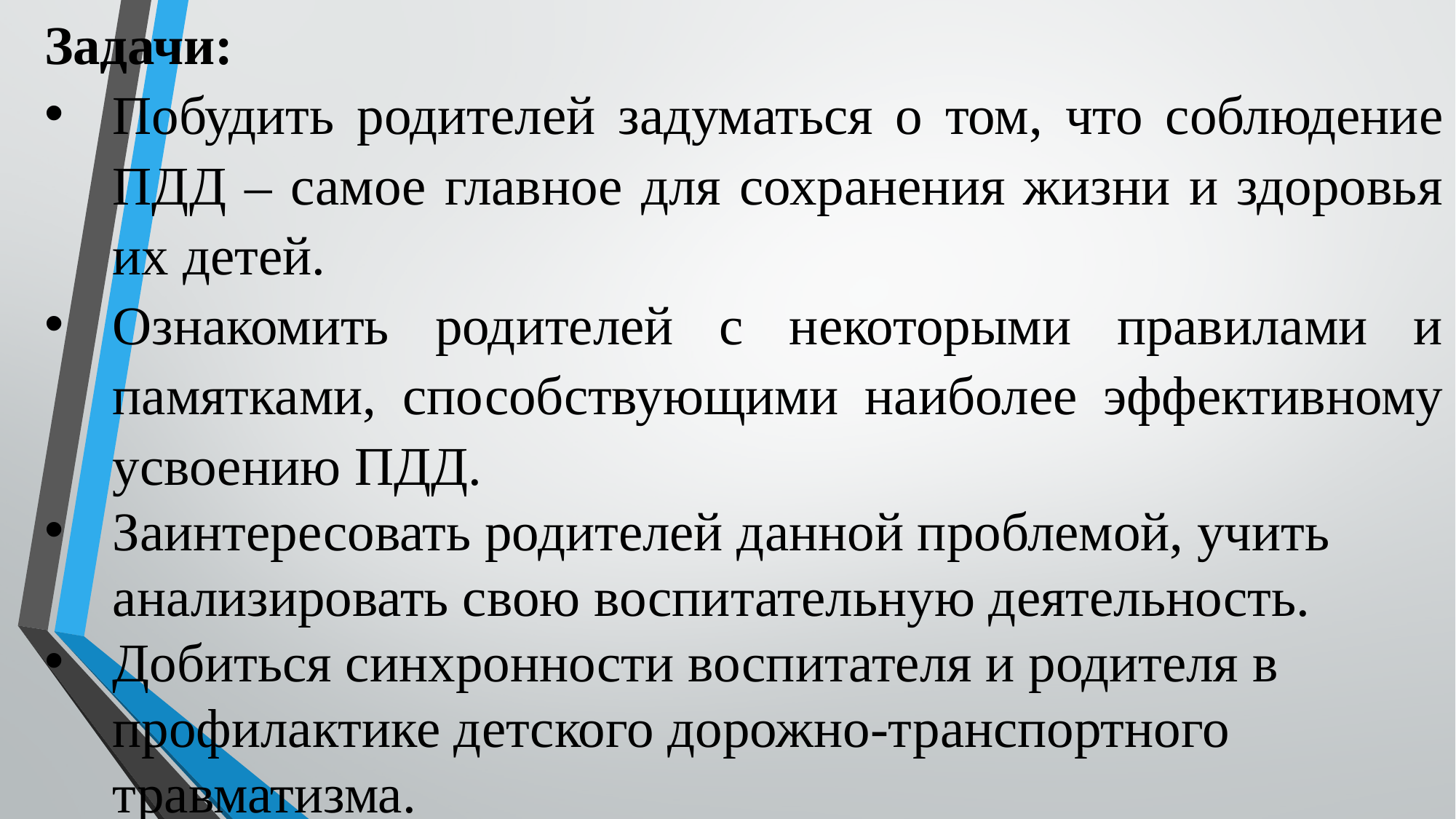

Задачи:
Побудить родителей задуматься о том, что соблюдение ПДД – самое главное для сохранения жизни и здоровья их детей.
Ознакомить родителей с некоторыми правилами и памятками, способствующими наиболее эффективному усвоению ПДД.
Заинтересовать родителей данной проблемой, учить анализировать свою воспитательную деятельность.
Добиться синхронности воспитателя и родителя в профилактике детского дорожно-транспортного травматизма.